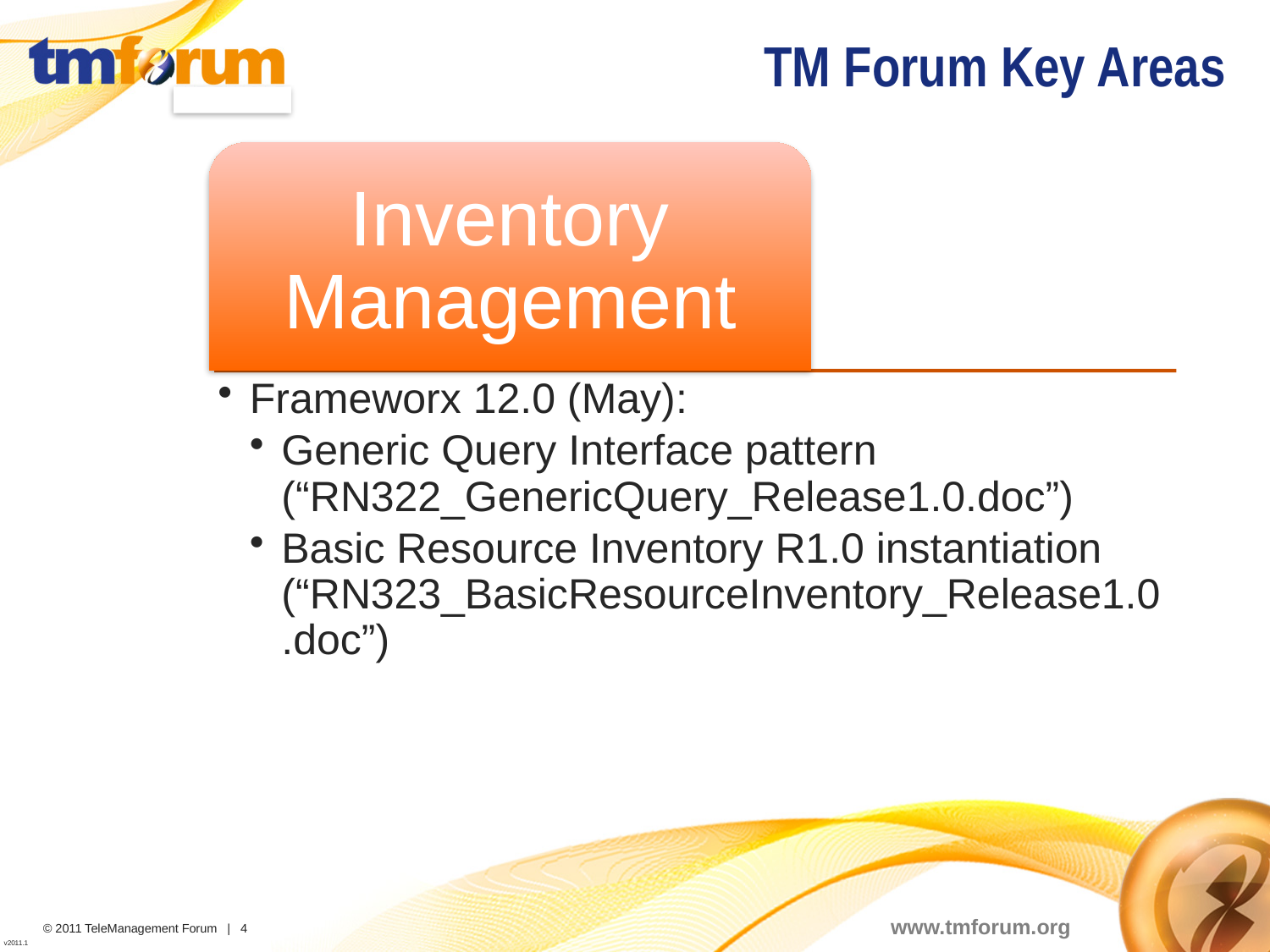

# TM Forum Key Areas

Inventory Management
Frameworx 12.0 (May):
Generic Query Interface pattern (“RN322_GenericQuery_Release1.0.doc”)
Basic Resource Inventory R1.0 instantiation (“RN323_BasicResourceInventory_Release1.0.doc”)